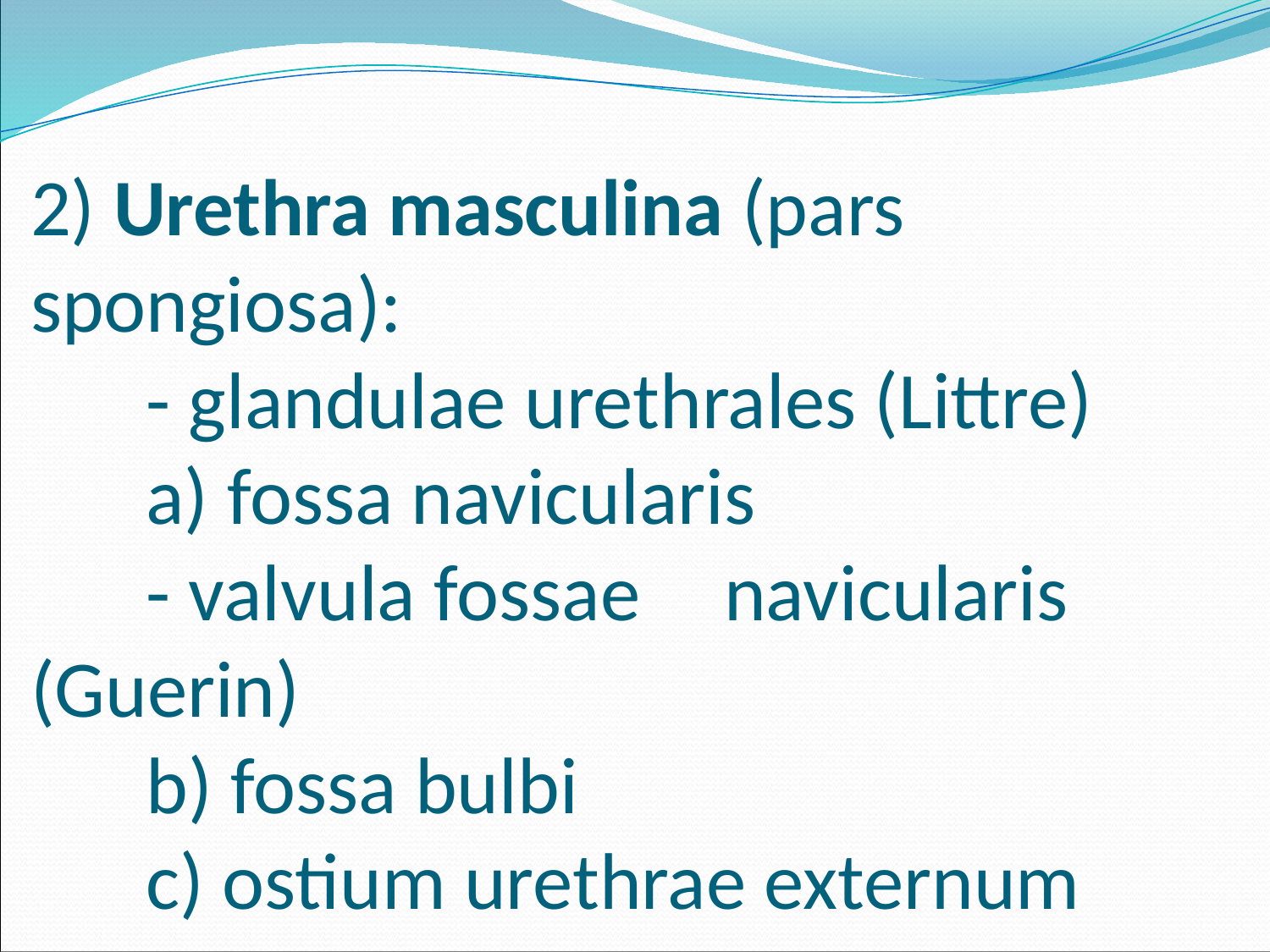

# 2) Urethra masculina (pars spongiosa): - glandulae urethrales (Littre) a) fossa navicularis - valvula fossae 				navicularis (Guerin) b) fossa bulbi c) ostium urethrae externum